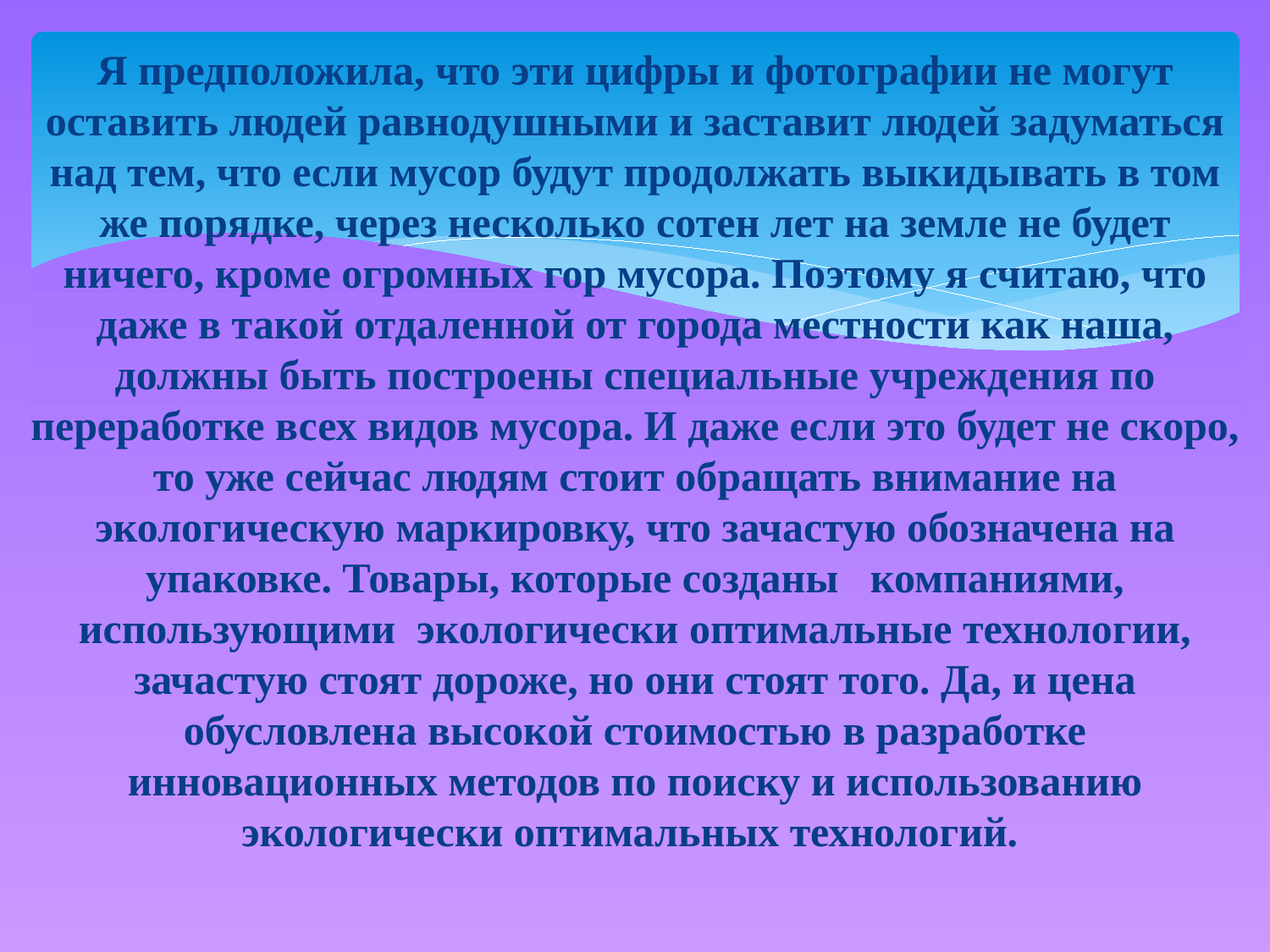

Я предположила, что эти цифры и фотографии не могут оставить людей равнодушными и заставит людей задуматься над тем, что если мусор будут продолжать выкидывать в том же порядке, через несколько сотен лет на земле не будет ничего, кроме огромных гор мусора. Поэтому я считаю, что даже в такой отдаленной от города местности как наша, должны быть построены специальные учреждения по переработке всех видов мусора. И даже если это будет не скоро, то уже сейчас людям стоит обращать внимание на экологическую маркировку, что зачастую обозначена на упаковке. Товары, которые созданы   компаниями, использующими  экологически оптимальные технологии, зачастую стоят дороже, но они стоят того. Да, и цена обусловлена высокой стоимостью в разработке инновационных методов по поиску и использованию экологически оптимальных технологий.